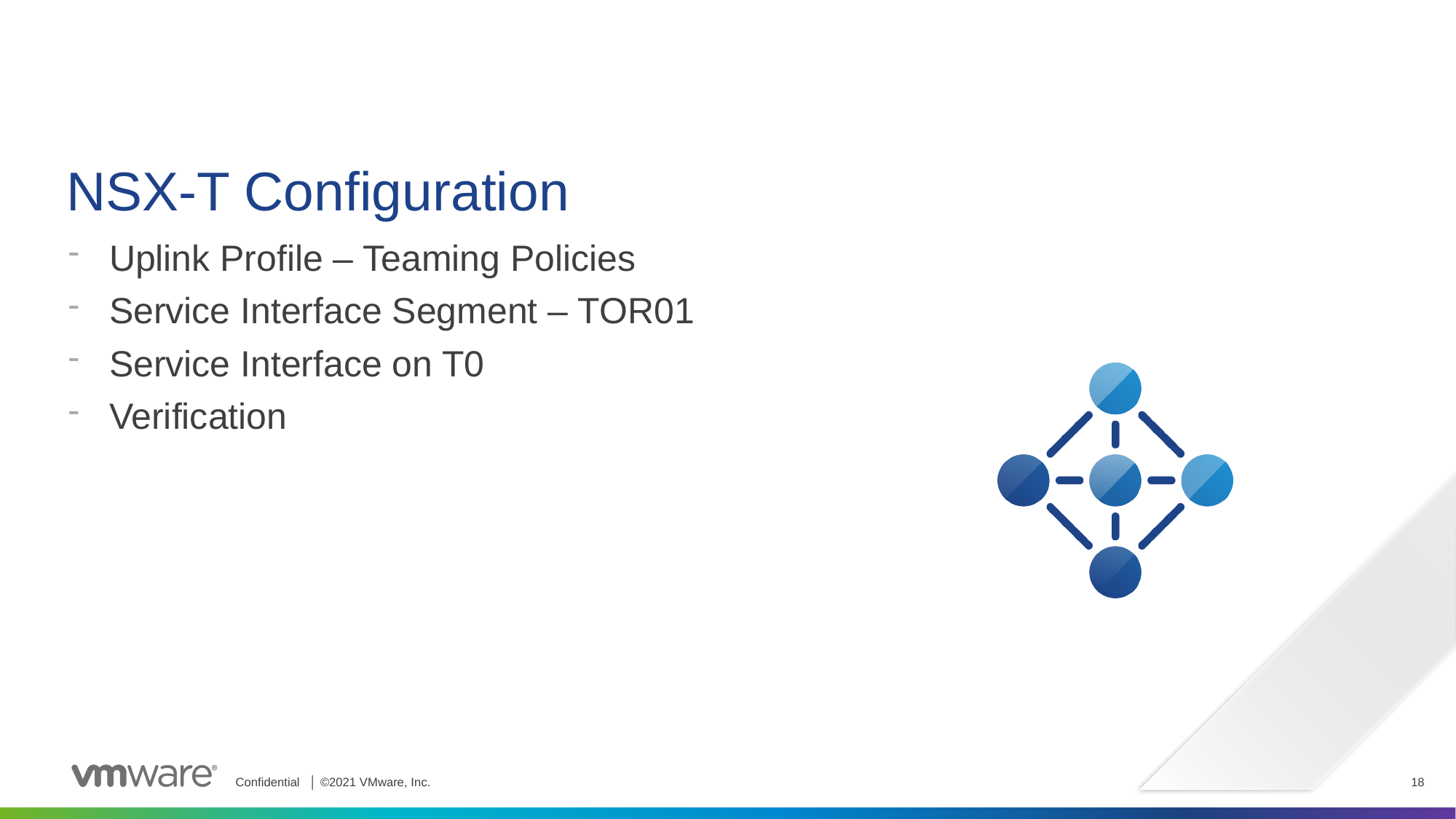

# NSX-T Configuration
Uplink Profile – Teaming Policies
Service Interface Segment – TOR01
Service Interface on T0
Verification